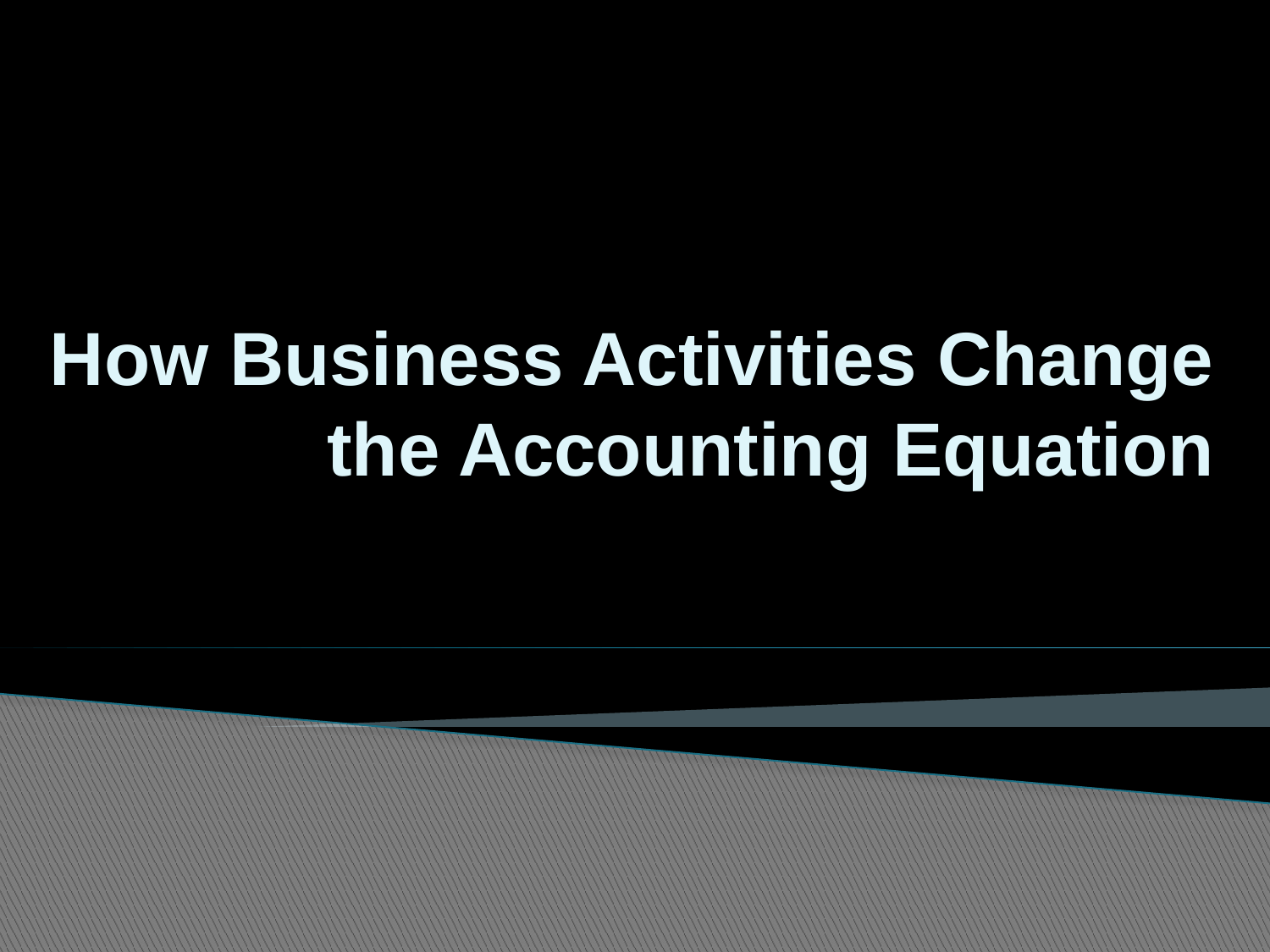

# How Business Activities Change the Accounting Equation